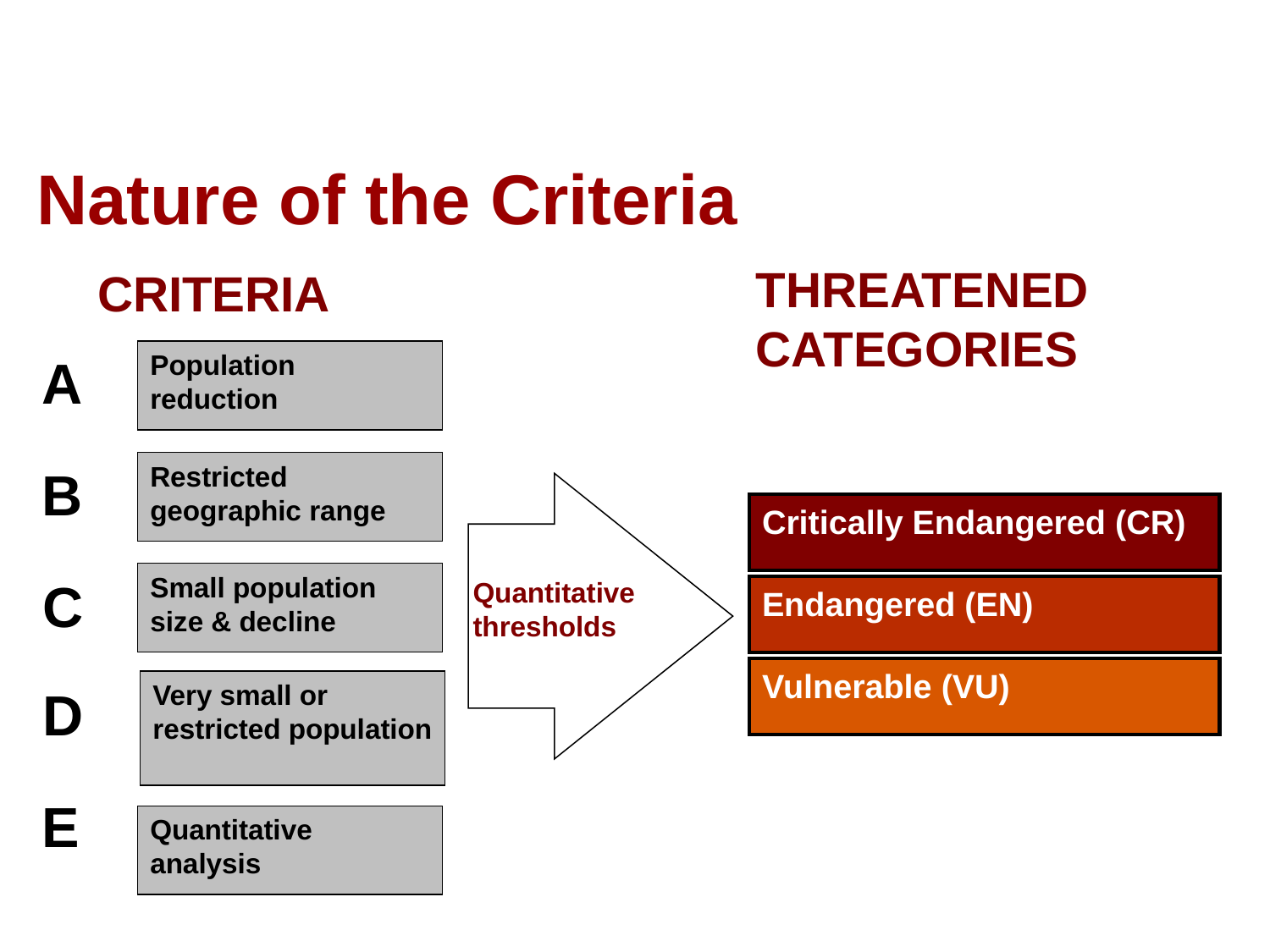

Nature of the Criteria
THREATENED CATEGORIES
Critically Endangered (CR)
Endangered (EN)
Vulnerable (VU)
CRITERIA
A
Population reduction
Restricted geographic range
B

Quantitative thresholds
Small population size & decline
C
Very small or restricted population
D

E
Quantitative analysis